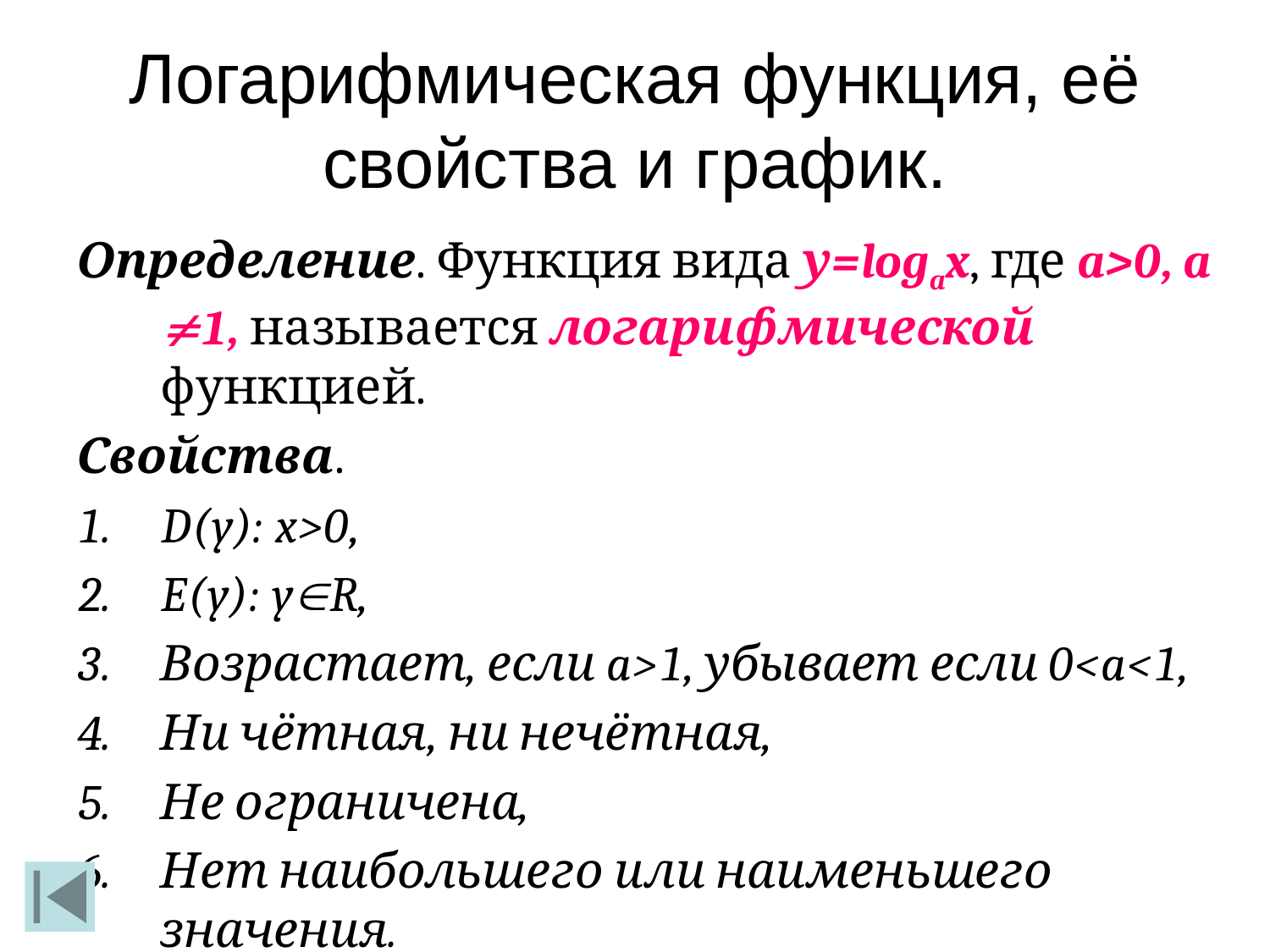

Логарифмическая функция, её свойства и график.
Определение. Функция вида у=logax, где a>0, a ≠1, называется логарифмической функцией.
Свойства.
D(y): x>0,
E(y): y∈R,
Возрастает, если a>1, убывает если 0<a<1,
Ни чётная, ни нечётная,
Не ограничена,
Нет наибольшего или наименьшего значения.